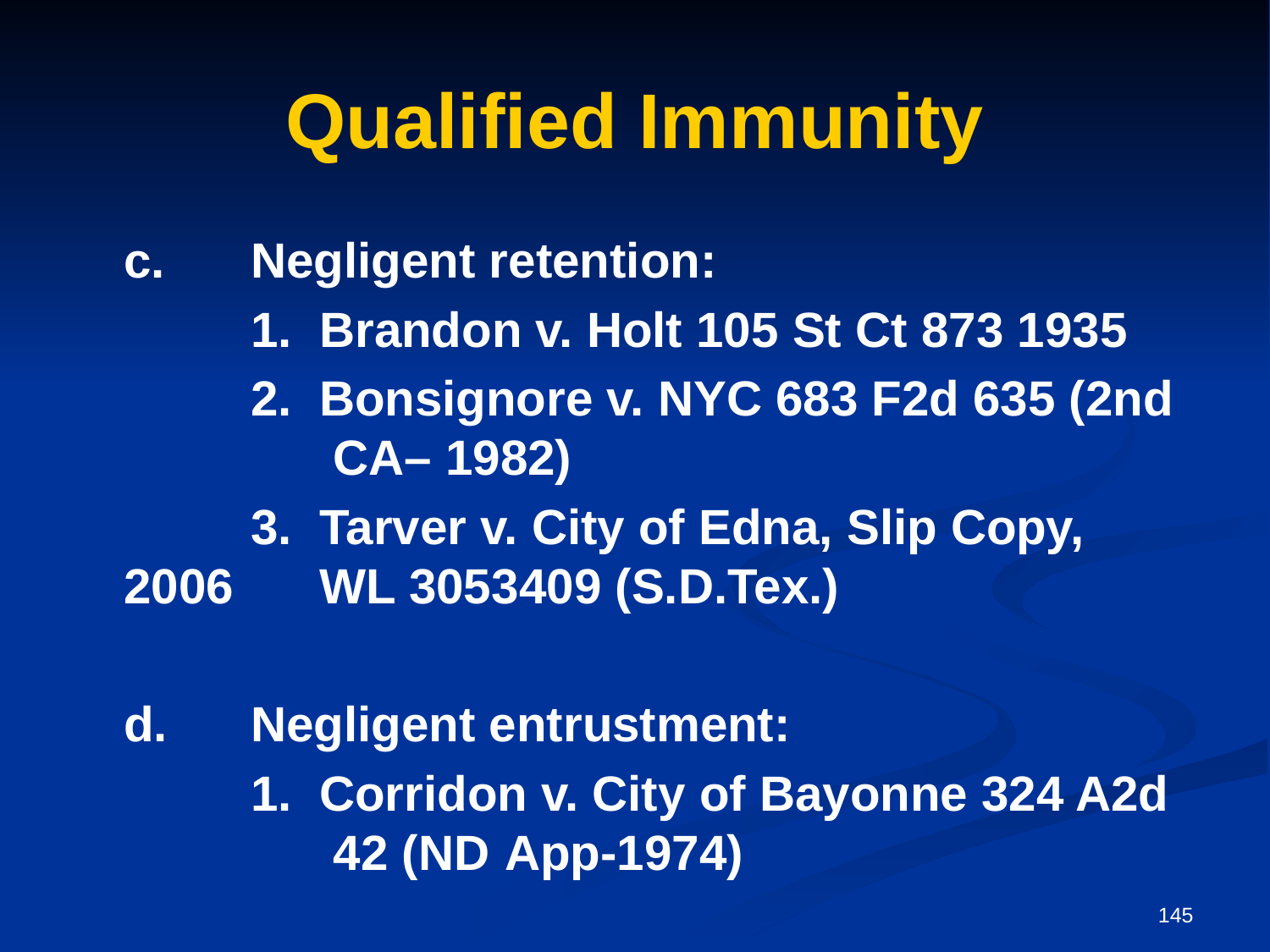

# Qualified Immunity
	c.  	Negligent retention:
		1.  Brandon v. Holt 105 St Ct 873 1935
		2.  Bonsignore v. NYC 683 F2d 635 (2nd 	      CA– 1982)
		3.  Tarver v. City of Edna, Slip Copy, 2006 	     WL 3053409 (S.D.Tex.)

	d.	Negligent entrustment:
		1.  Corridon v. City of Bayonne 324 A2d 	      42 (ND 	App-1974)
145